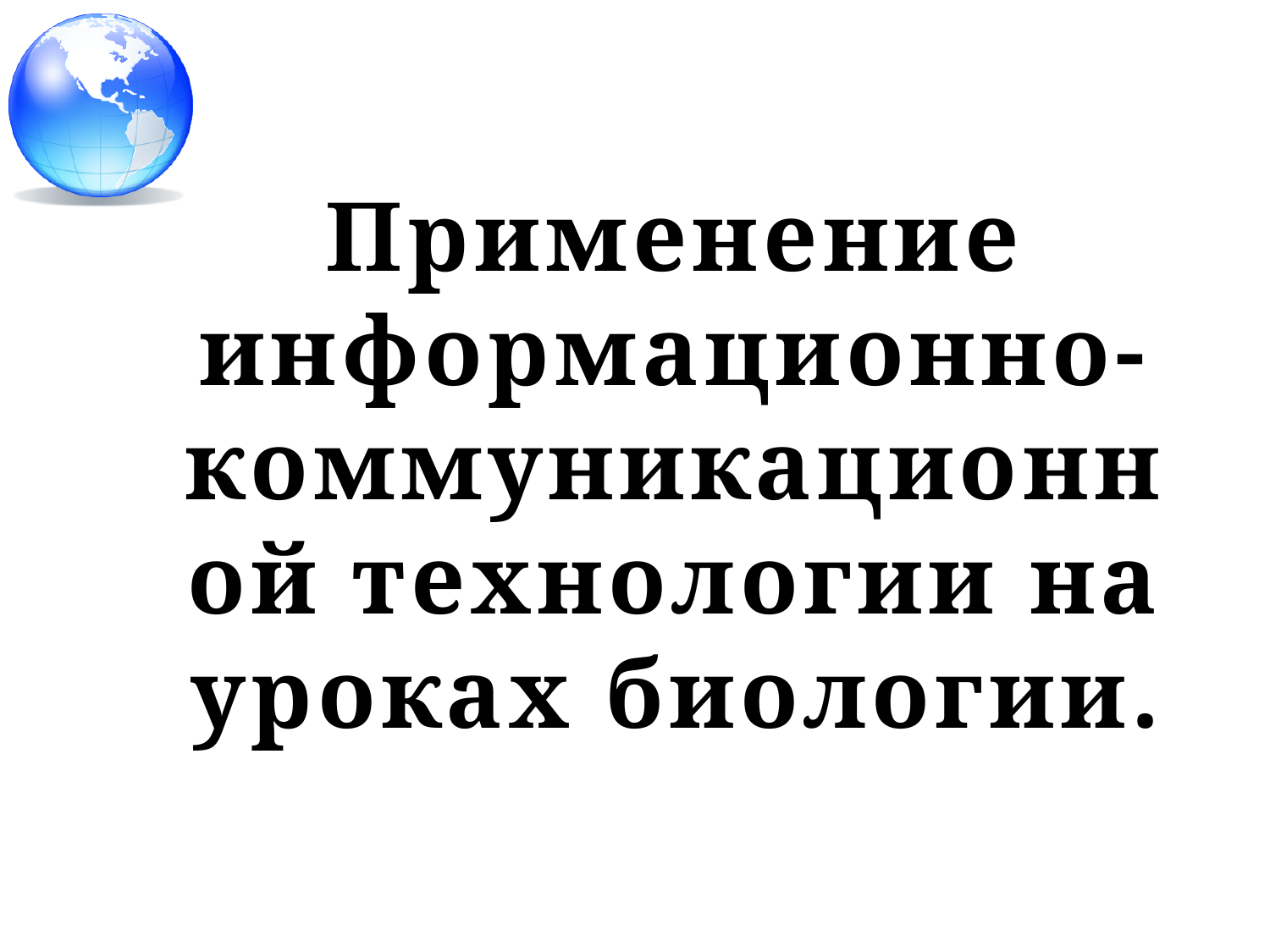

# Применение информационно-коммуникационной технологии на уроках биологии.